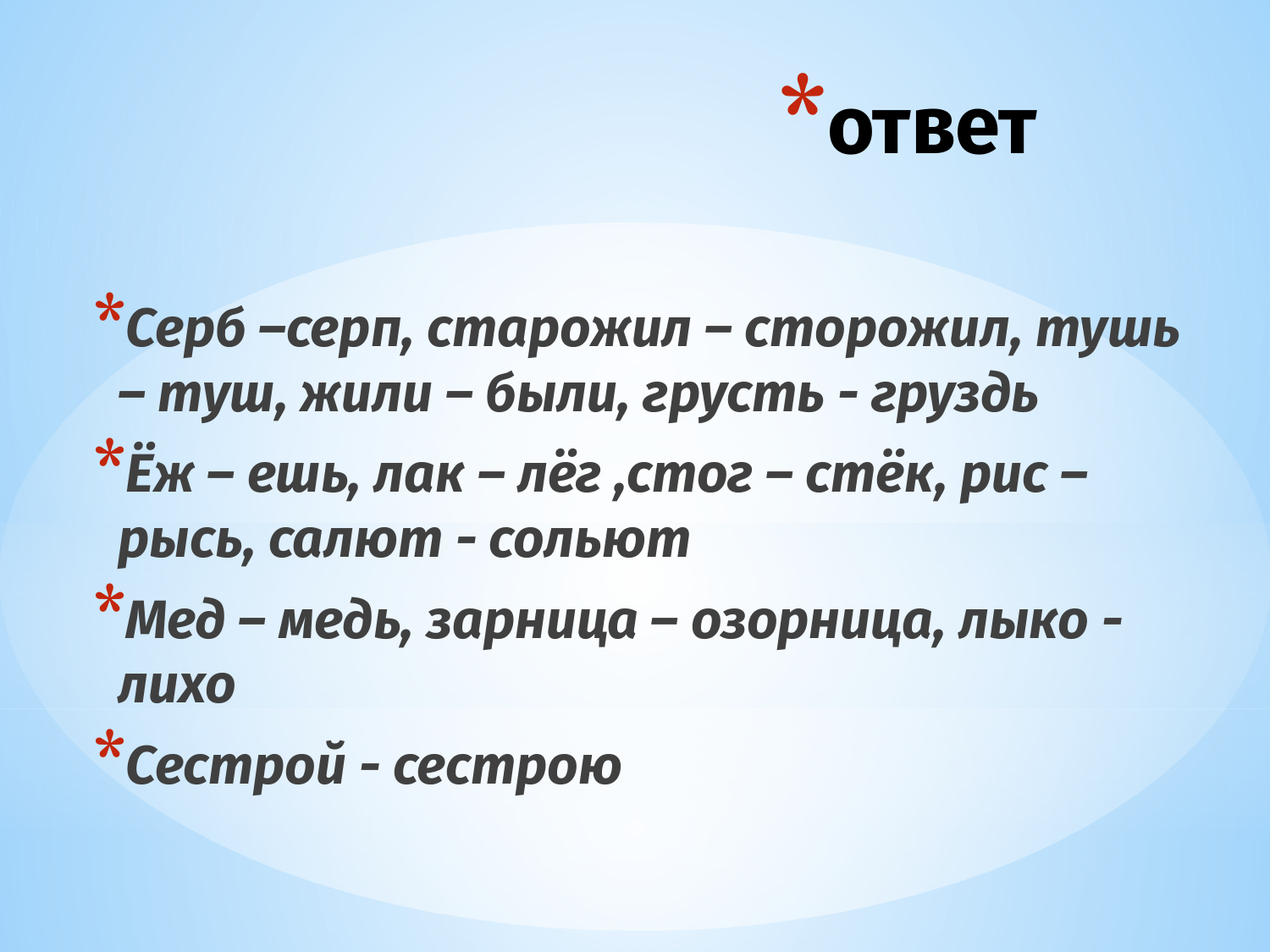

# ответ
Серб –серп, старожил – сторожил, тушь – туш, жили – были, грусть - груздь
Ёж – ешь, лак – лёг ,стог – стёк, рис – рысь, салют - сольют
Мед – медь, зарница – озорница, лыко - лихо
Сестрой - сестрою